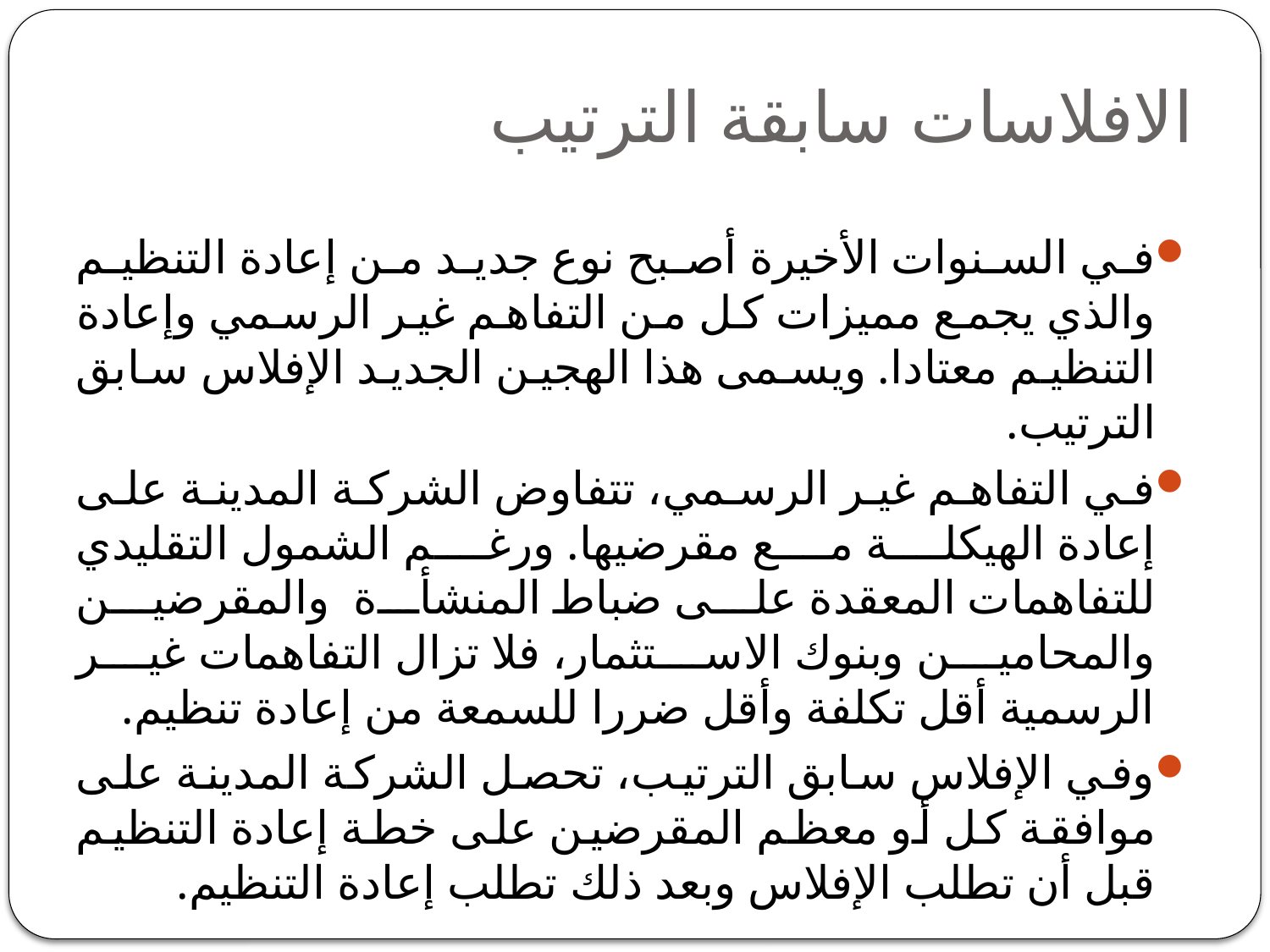

# الافلاسات سابقة الترتيب
في السنوات الأخيرة أصبح نوع جديد من إعادة التنظيم والذي يجمع مميزات كل من التفاهم غير الرسمي وإعادة التنظيم معتادا. ويسمى هذا الهجين الجديد الإفلاس سابق الترتيب.
في التفاهم غير الرسمي، تتفاوض الشركة المدينة على إعادة الهيكلة مع مقرضيها. ورغم الشمول التقليدي للتفاهمات المعقدة على ضباط المنشأة  والمقرضين والمحامين وبنوك الاستثمار، فلا تزال التفاهمات غير الرسمية أقل تكلفة وأقل ضررا للسمعة من إعادة تنظيم.
وفي الإفلاس سابق الترتيب، تحصل الشركة المدينة على موافقة كل أو معظم المقرضين على خطة إعادة التنظيم قبل أن تطلب الإفلاس وبعد ذلك تطلب إعادة التنظيم.